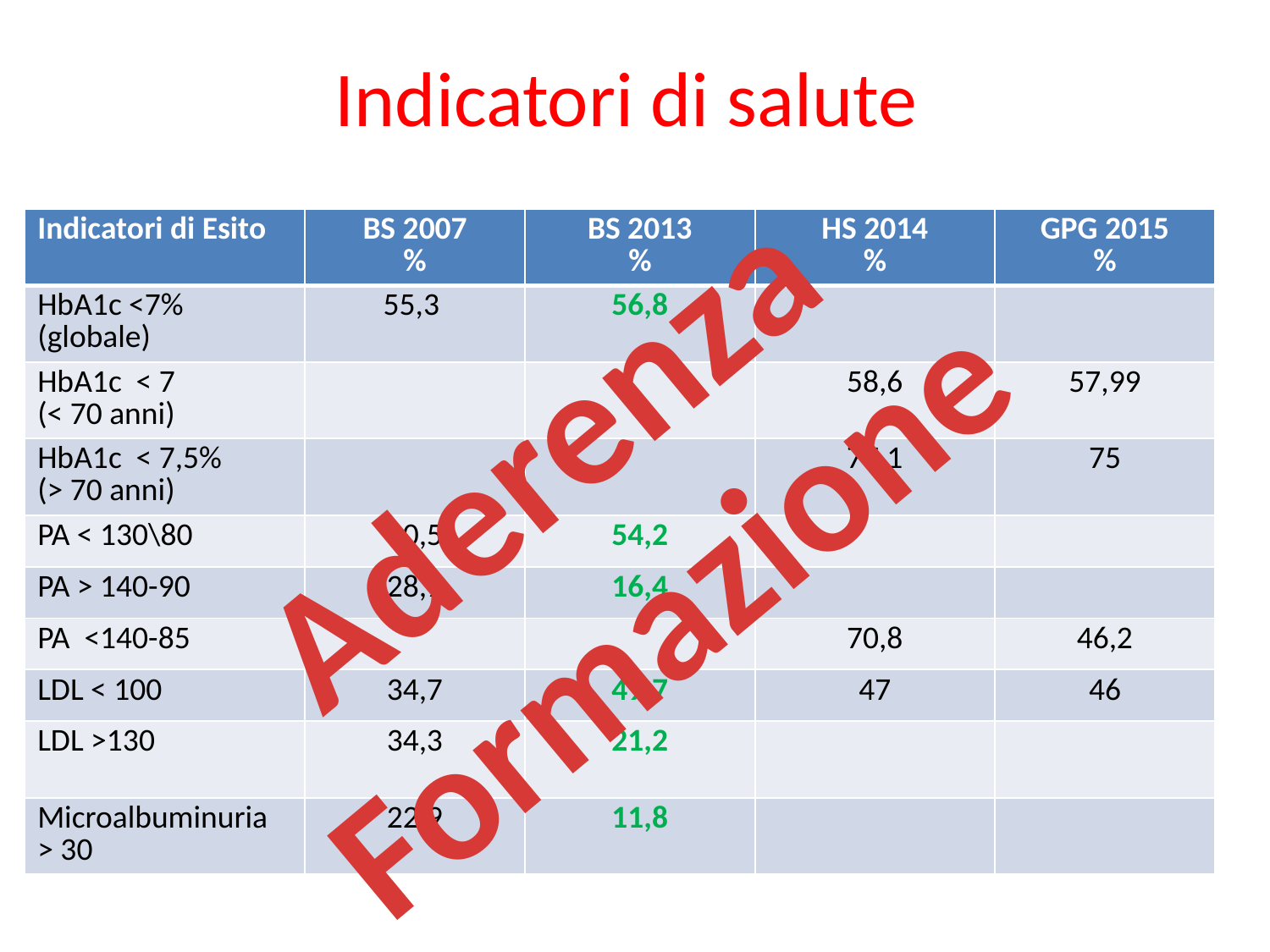

# Indicatori di salute
| Indicatori di Esito | BS 2007 % | BS 2013 % | HS 2014 % | GPG 2015 % |
| --- | --- | --- | --- | --- |
| HbA1c <7% (globale) | 55,3 | 56,8 |  |  |
| HbA1c < 7 (< 70 anni) |  |  | 58,6 | 57,99 |
| HbA1c < 7,5% (> 70 anni) |  |  | 77,1 | 75 |
| PA < 130\80 | 40,5 | 54,2 |  |  |
| PA > 140-90 | 28,7 | 16,4 |  |  |
| PA <140-85 |  |  | 70,8 | 46,2 |
| LDL < 100 | 34,7 | 49,7 | 47 | 46 |
| LDL >130 | 34,3 | 21,2 |  |  |
| Microalbuminuria > 30 | 22,9 | 11,8 |  |  |
Aderenza
Formazione